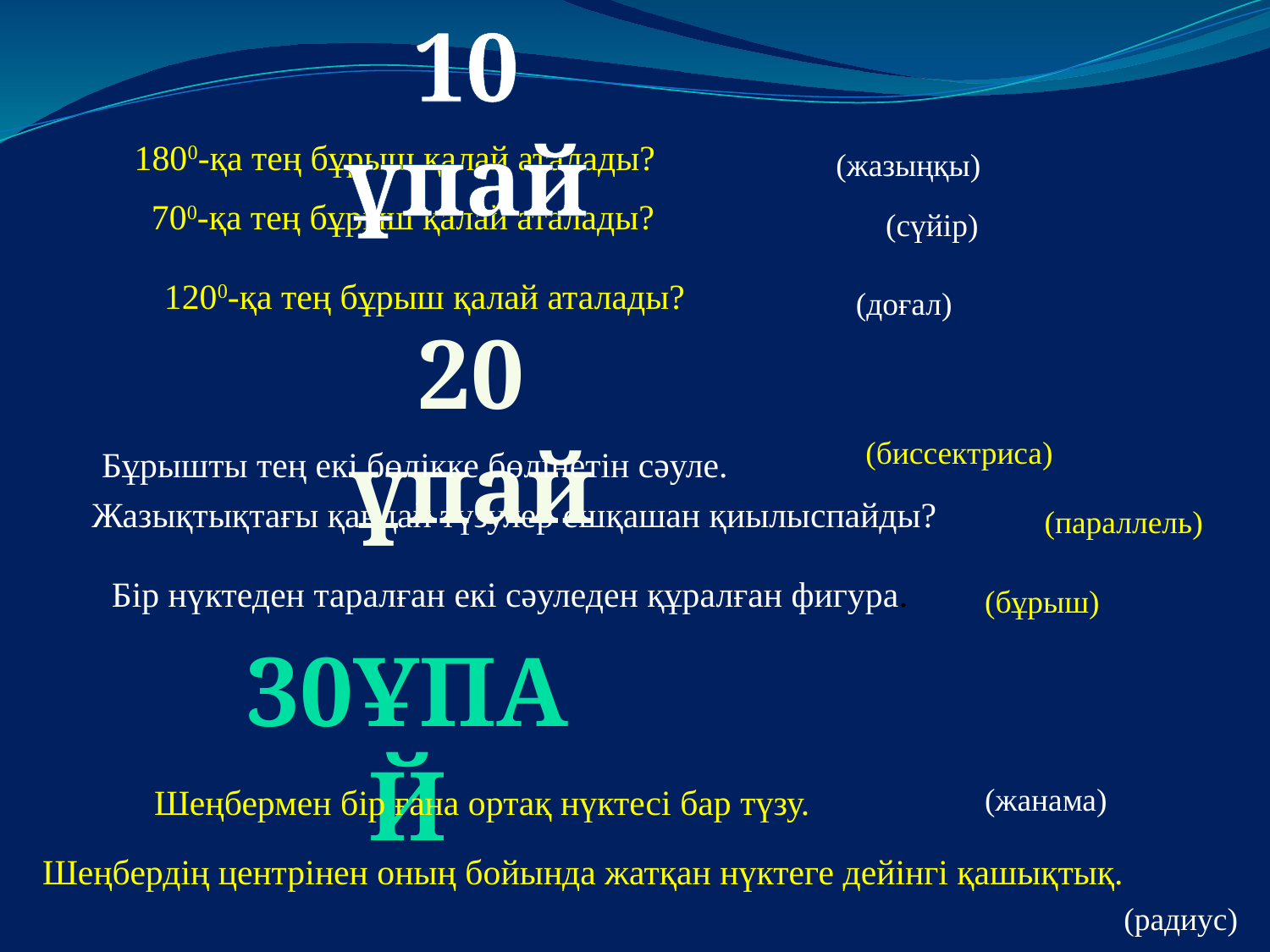

10 ұпай
1800-қа тең бұрыш қалай аталады?

(жазыңқы)
700-қа тең бұрыш қалай аталады?
(сүйір)
1200-қа тең бұрыш қалай аталады?
(доғал)
20 ұпай
(биссектриса)
Бұрышты тең екі бөлікке бөлінетін сәуле.
Жазықтықтағы қандай түзулер ешқашан қиылыспайды?

(параллель)
Бір нүктеден таралған екі сәуледен құралған фигура.
(бұрыш)
30ұпай
Шеңбермен бір ғана ортақ нүктесі бар түзу.

(жанама)
Шеңбердің центрінен оның бойында жатқан нүктеге дейінгі қашықтық.

(радиус)